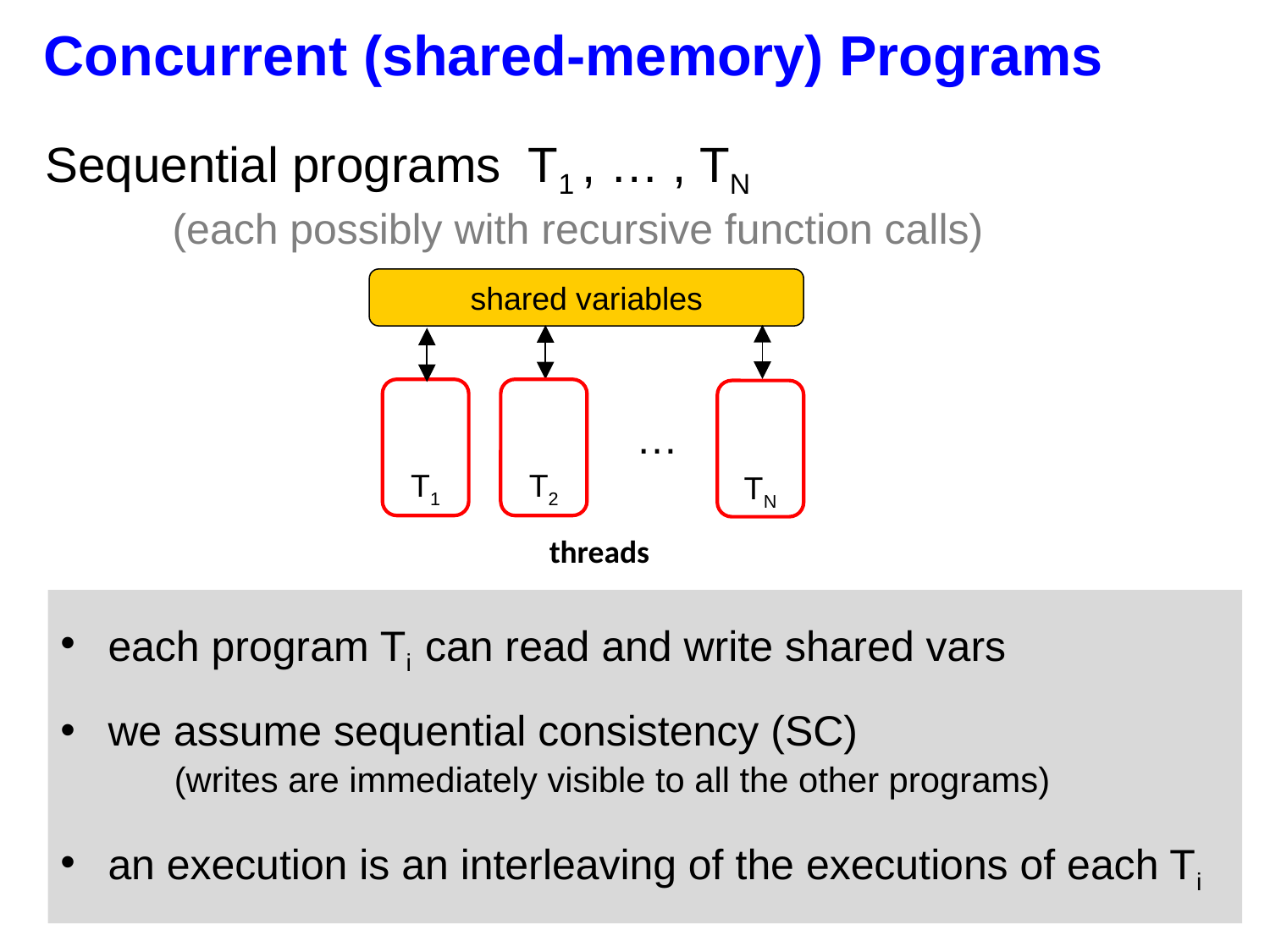

# Concurrent (shared-memory) Programs
Sequential programs  T1 , … , TN
	(each possibly with recursive function calls)

shared variables

T1

T2

TN
…
threads

each program Ti  can read and write shared vars

we assume sequential consistency (SC)
      (writes are immediately visible to all the other programs)

an execution is an interleaving of the executions of each Ti